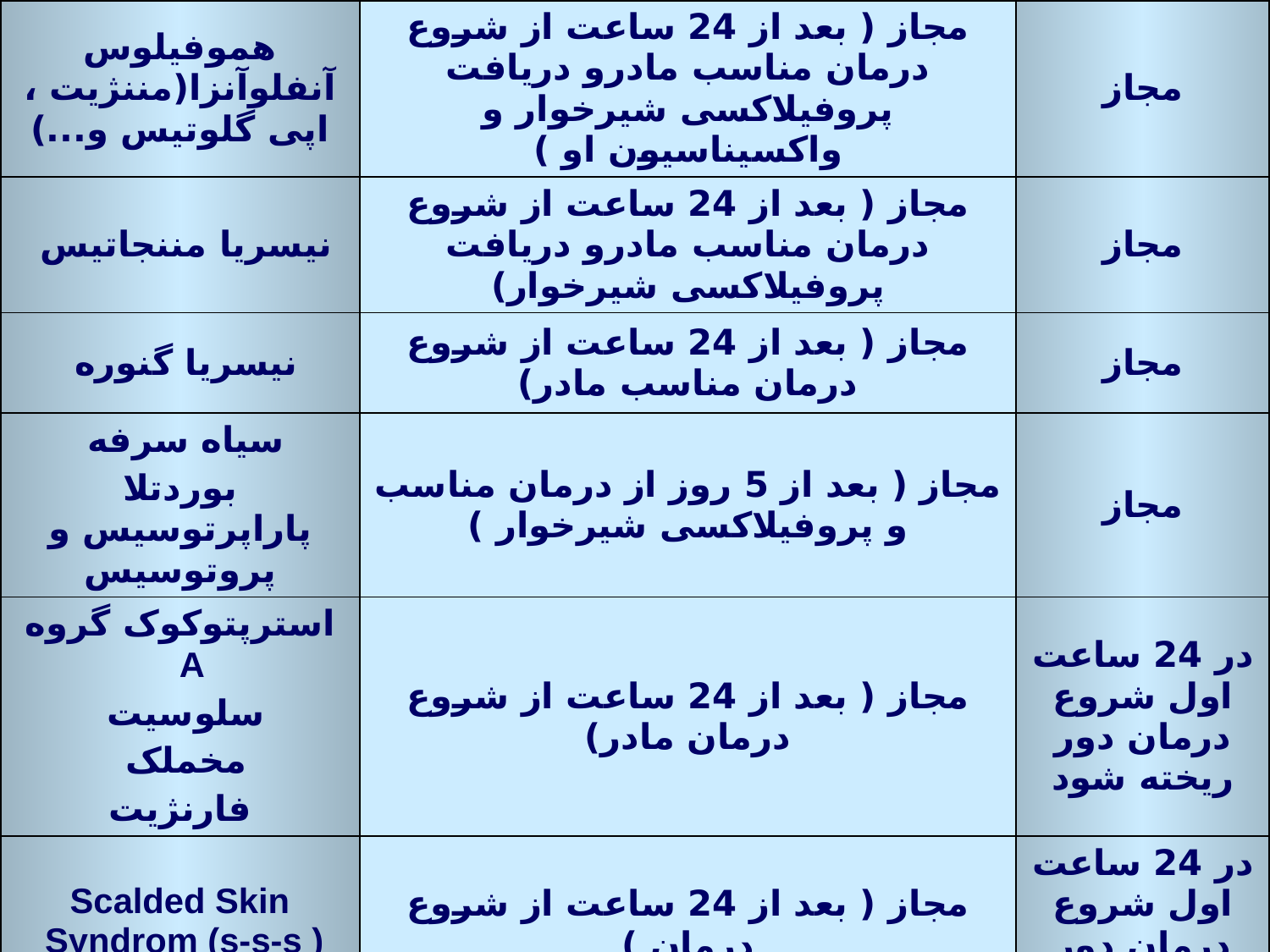

| هموفيلوس آنفلوآنزا(مننژيت ، اپی گلوتيس و...) | مجاز ( بعد از 24 ساعت از شروع درمان مناسب مادرو دريافت پروفيلاکسی شيرخوار و واکسيناسيون او ) | مجاز |
| --- | --- | --- |
| نيسريا مننجاتيس | مجاز ( بعد از 24 ساعت از شروع درمان مناسب مادرو دريافت پروفيلاکسی شيرخوار) | مجاز |
| نيسريا گنوره | مجاز ( بعد از 24 ساعت از شروع درمان مناسب مادر) | مجاز |
| سياه سرفه بوردتلا پاراپرتوسيس و پروتوسيس | مجاز ( بعد از 5 روز از درمان مناسب و پروفيلاکسی شيرخوار ) | مجاز |
| استرپتوکوک گروه A سلوسيت مخملک فارنژيت | مجاز ( بعد از 24 ساعت از شروع درمان مادر) | در 24 ساعت اول شروع درمان دور ريخته شود |
| Scalded Skin Syndrom (s-s-s ) | مجاز ( بعد از 24 ساعت از شروع درمان ) | در 24 ساعت اول شروع درمان دور ريخته شود |
| نوموسيستيس گارينی نومونيه ( PCP ) | مجاز ( ولی به HIV هم توجه داشته باشيد ) |  |